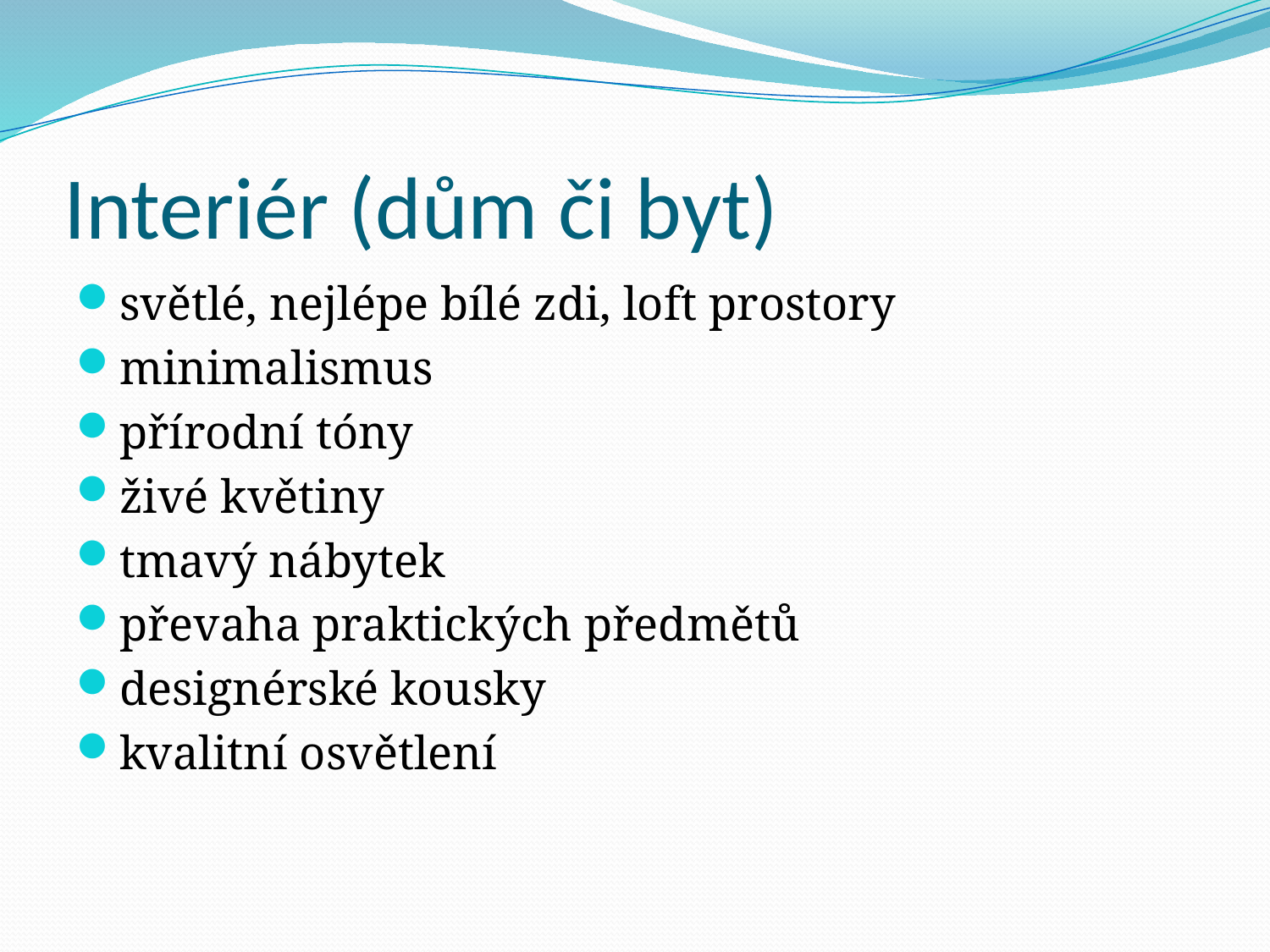

# Interiér (dům či byt)
světlé, nejlépe bílé zdi, loft prostory
minimalismus
přírodní tóny
živé květiny
tmavý nábytek
převaha praktických předmětů
designérské kousky
kvalitní osvětlení